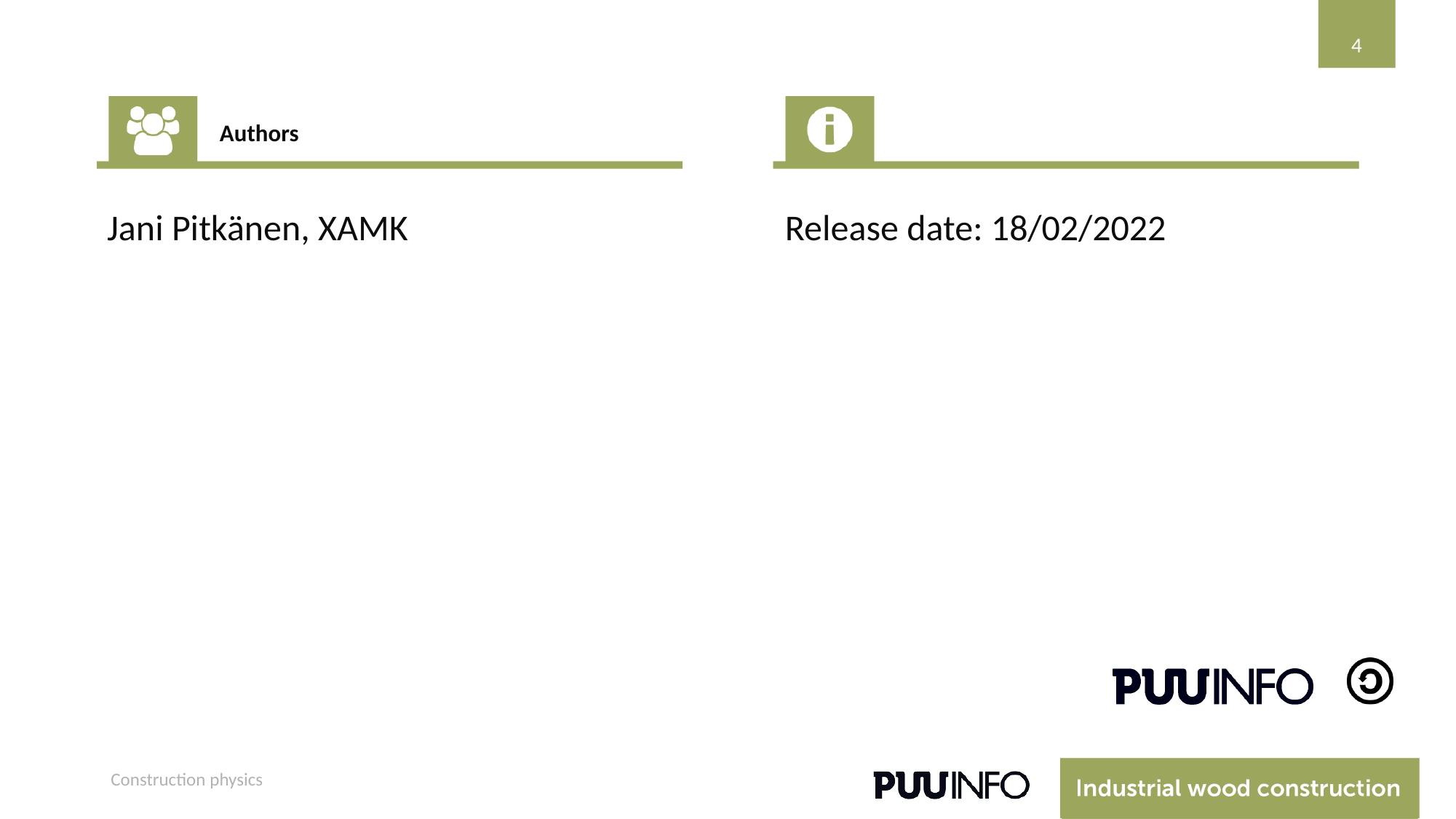

4

Authors
Jani Pitkänen, XAMK
Release date: 18/02/2022
Construction physics